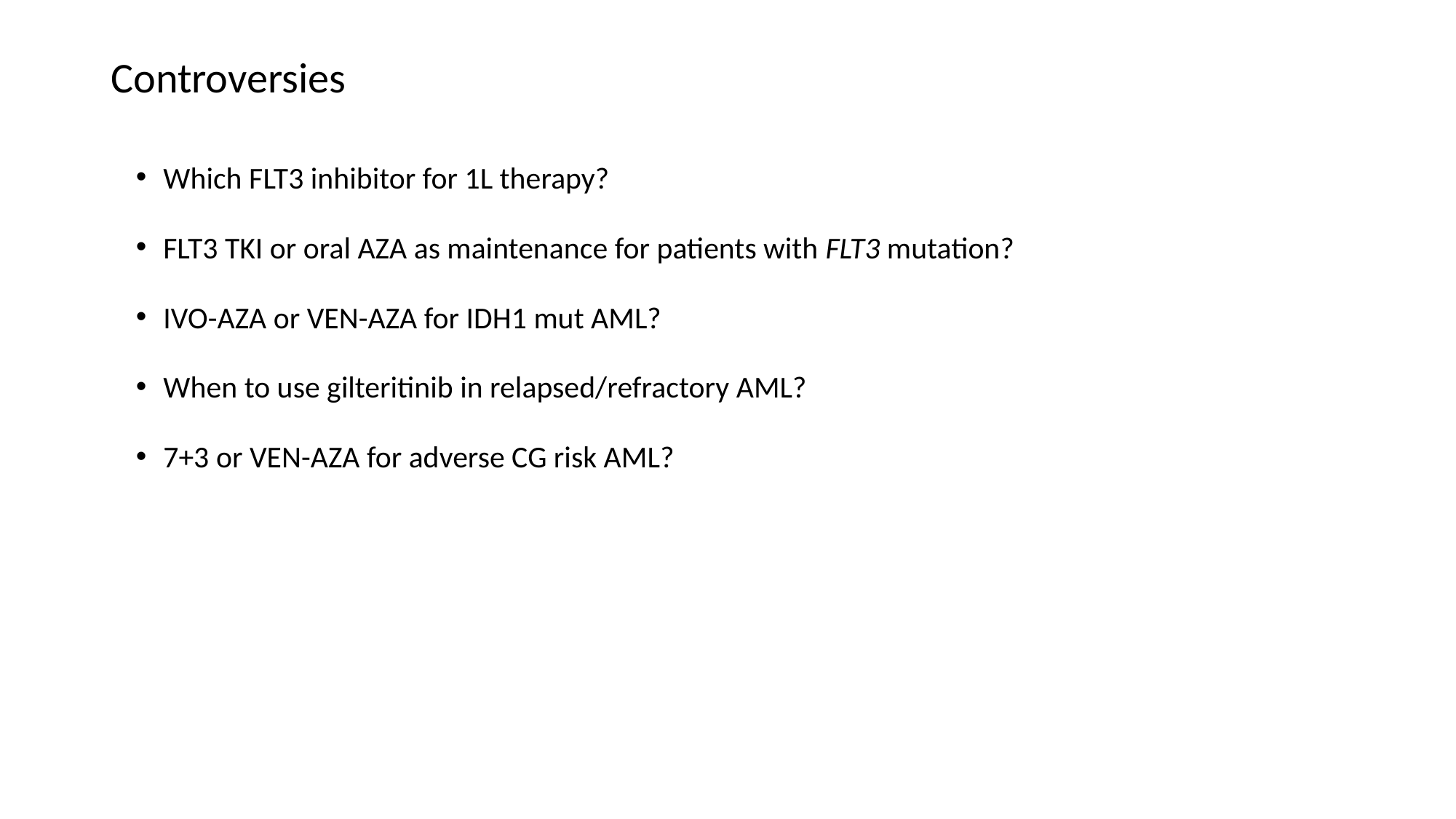

# Controversies
Which FLT3 inhibitor for 1L therapy?
FLT3 TKI or oral AZA as maintenance for patients with FLT3 mutation?
IVO-AZA or VEN-AZA for IDH1 mut AML?
When to use gilteritinib in relapsed/refractory AML?
7+3 or VEN-AZA for adverse CG risk AML?